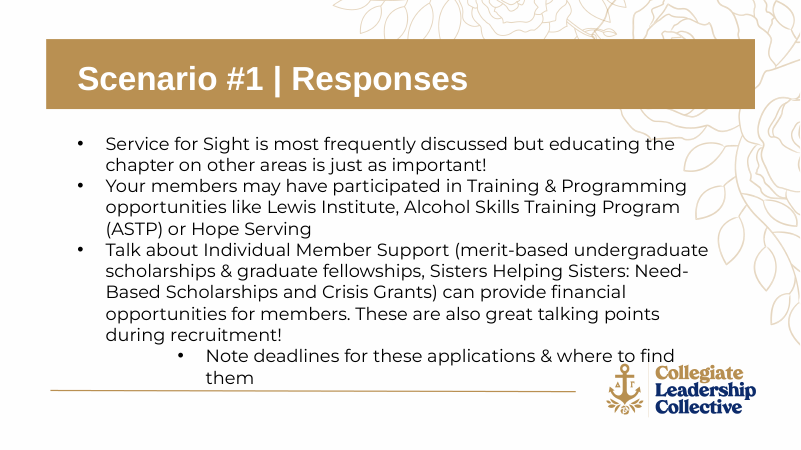

Scenario #1 | Responses
Service for Sight is most frequently discussed but educating the chapter on other areas is just as important!
Your members may have participated in Training & Programming opportunities like Lewis Institute, Alcohol Skills Training Program (ASTP) or Hope Serving
Talk about Individual Member Support (merit-based undergraduate scholarships & graduate fellowships, Sisters Helping Sisters: Need-Based Scholarships and Crisis Grants) can provide financial opportunities for members. These are also great talking points during recruitment!
Note deadlines for these applications & where to find them